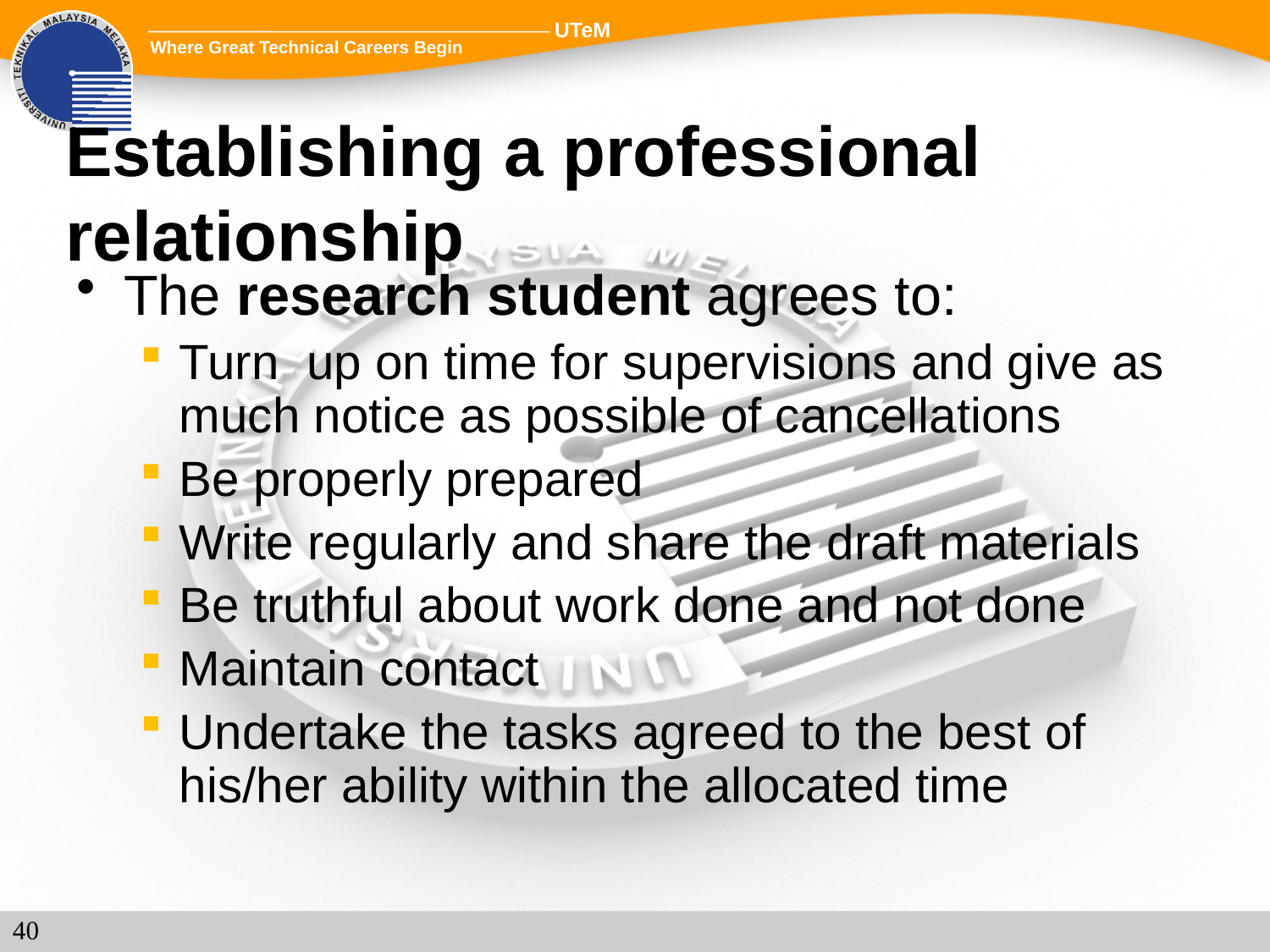

# Establishing a professional relationship
The research student agrees to:
Turn  up on time for supervisions and give as much notice as possible of cancellations
Be properly prepared
Write regularly and share the draft materials
Be truthful about work done and not done
Maintain contact
Undertake the tasks agreed to the best of his/her ability within the allocated time